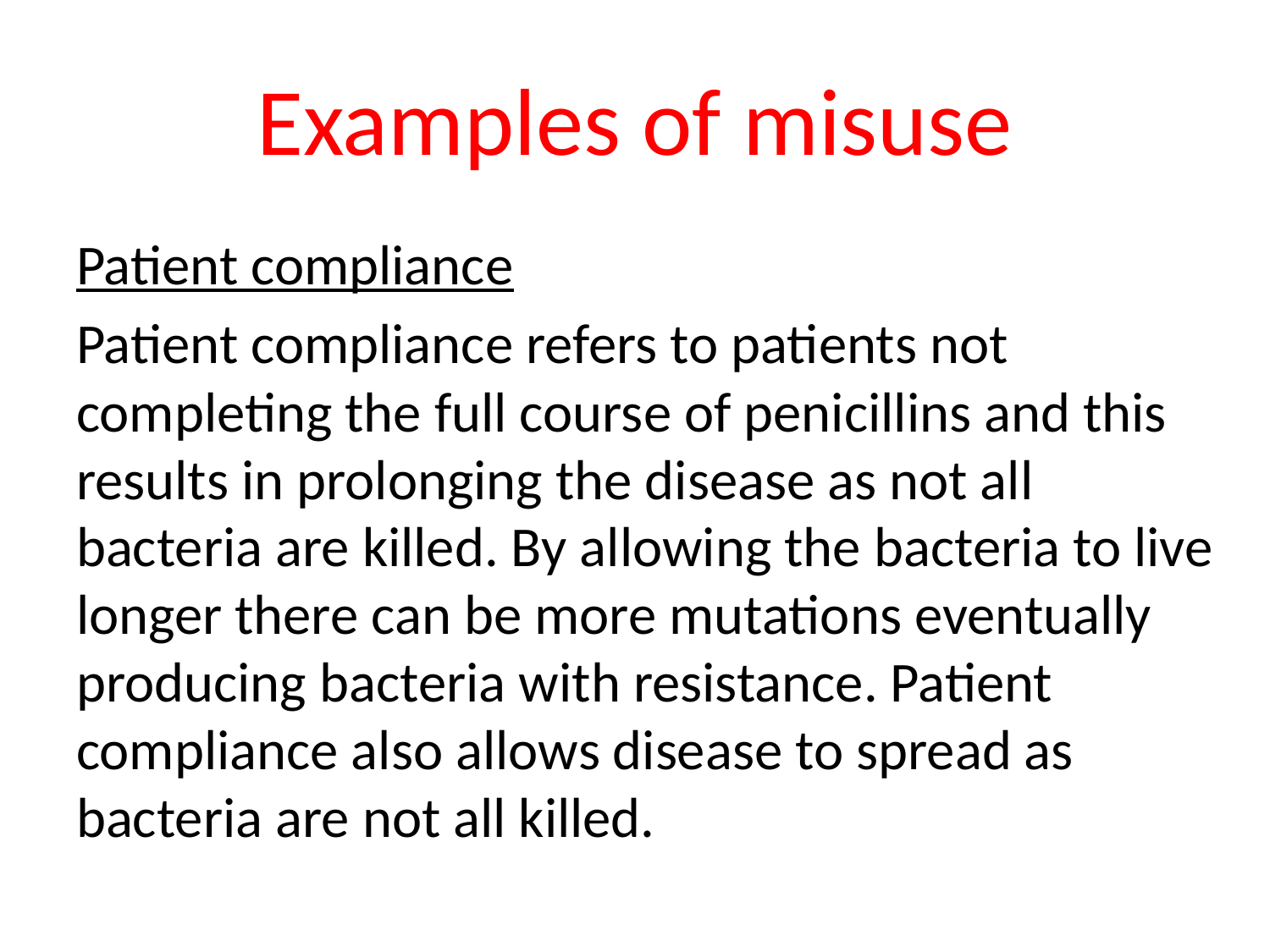

# Examples of misuse
Patient compliance
Patient compliance refers to patients not completing the full course of penicillins and this results in prolonging the disease as not all bacteria are killed. By allowing the bacteria to live longer there can be more mutations eventually producing bacteria with resistance. Patient compliance also allows disease to spread as bacteria are not all killed.